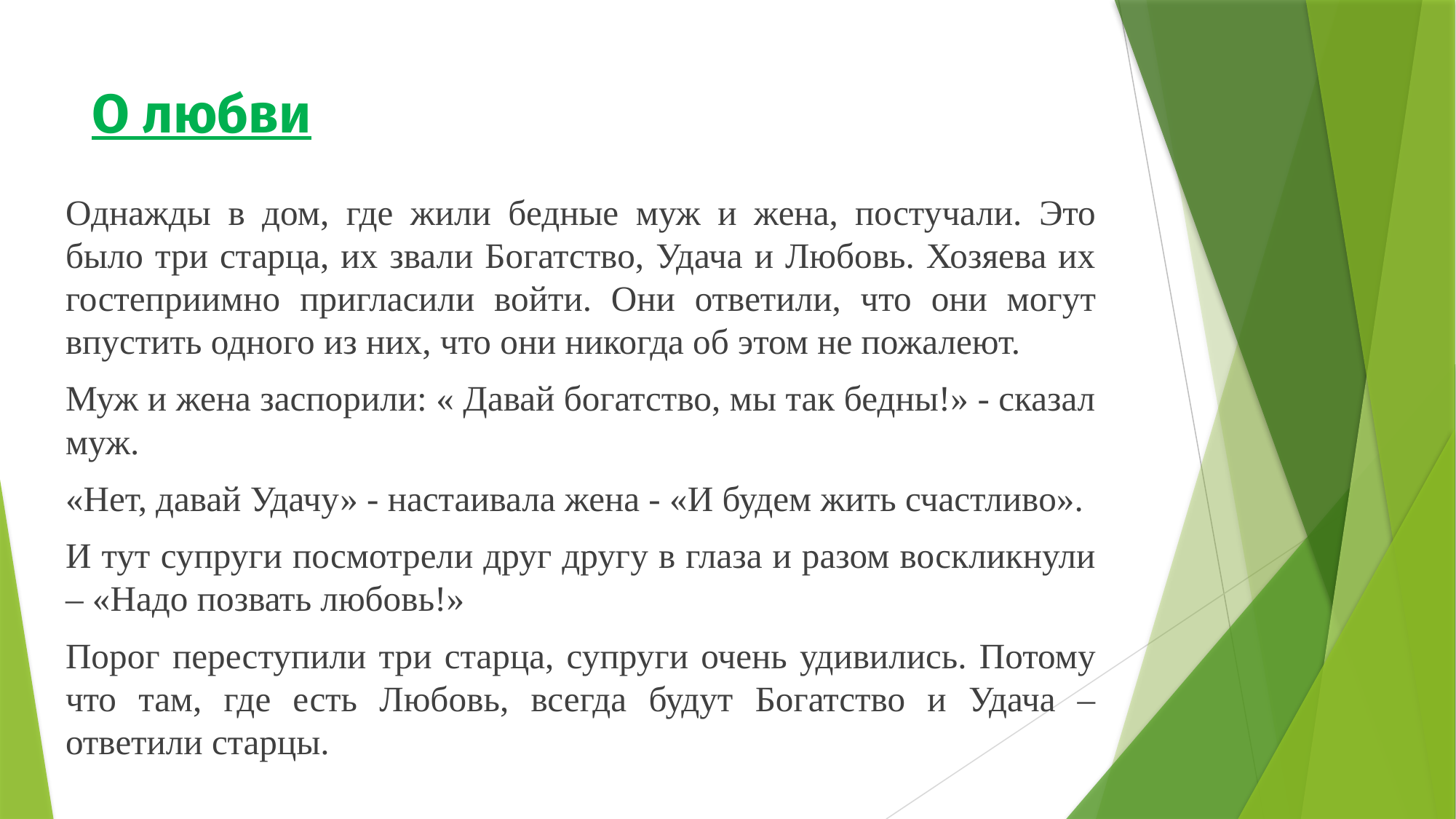

# О любви
Однажды в дом, где жили бедные муж и жена, постучали. Это было три старца, их звали Богатство, Удача и Любовь. Хозяева их гостеприимно пригласили войти. Они ответили, что они могут впустить одного из них, что они никогда об этом не пожалеют.
Муж и жена заспорили: « Давай богатство, мы так бедны!» - сказал муж.
«Нет, давай Удачу» - настаивала жена - «И будем жить счастливо».
И тут супруги посмотрели друг другу в глаза и разом воскликнули – «Надо позвать любовь!»
Порог переступили три старца, супруги очень удивились. Потому что там, где есть Любовь, всегда будут Богатство и Удача – ответили старцы.